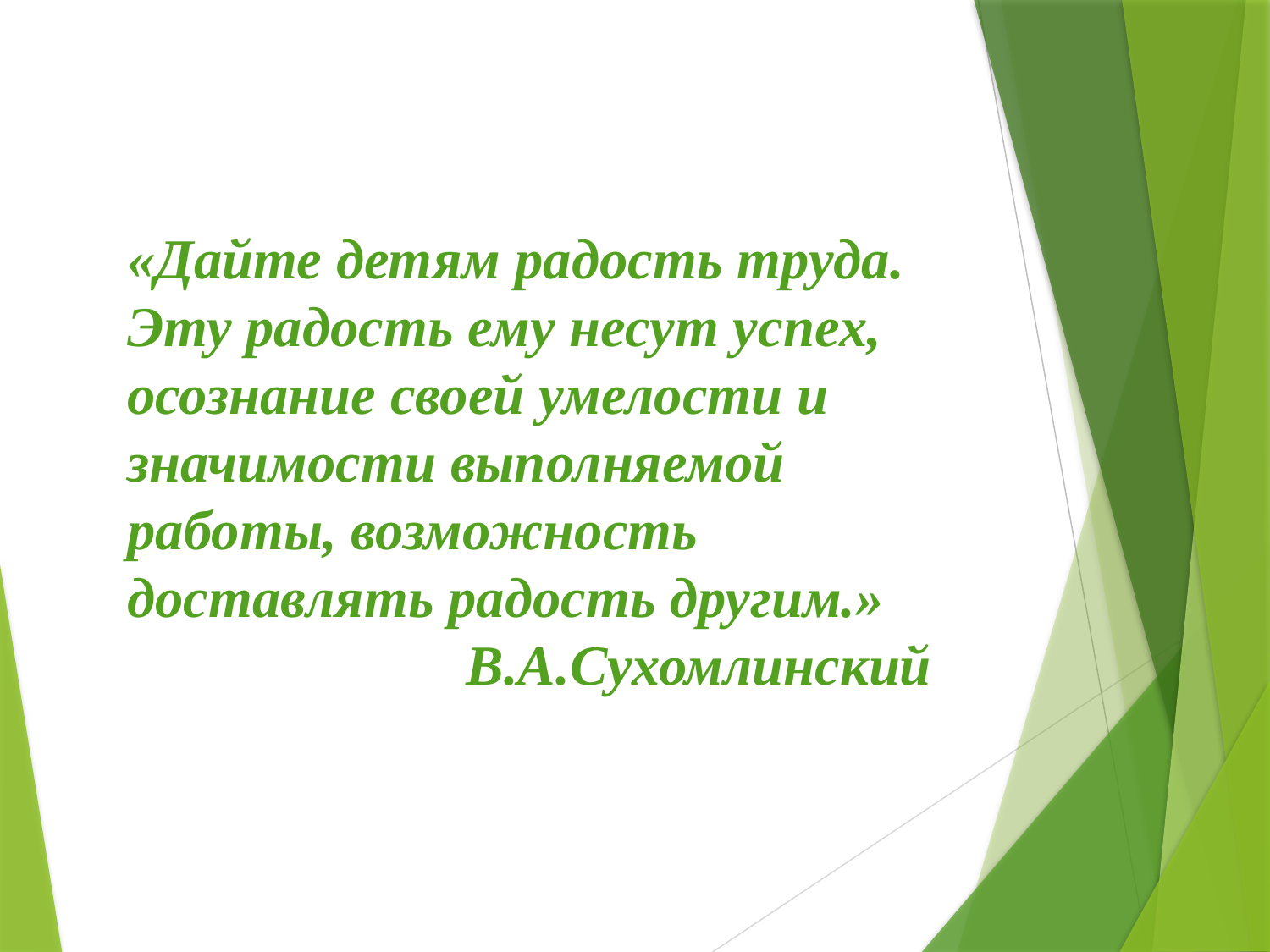

«Дайте детям радость труда.
Эту радость ему несут успех, осознание своей умелости и значимости выполняемой работы, возможность доставлять радость другим.» 		      В.А.Сухомлинский